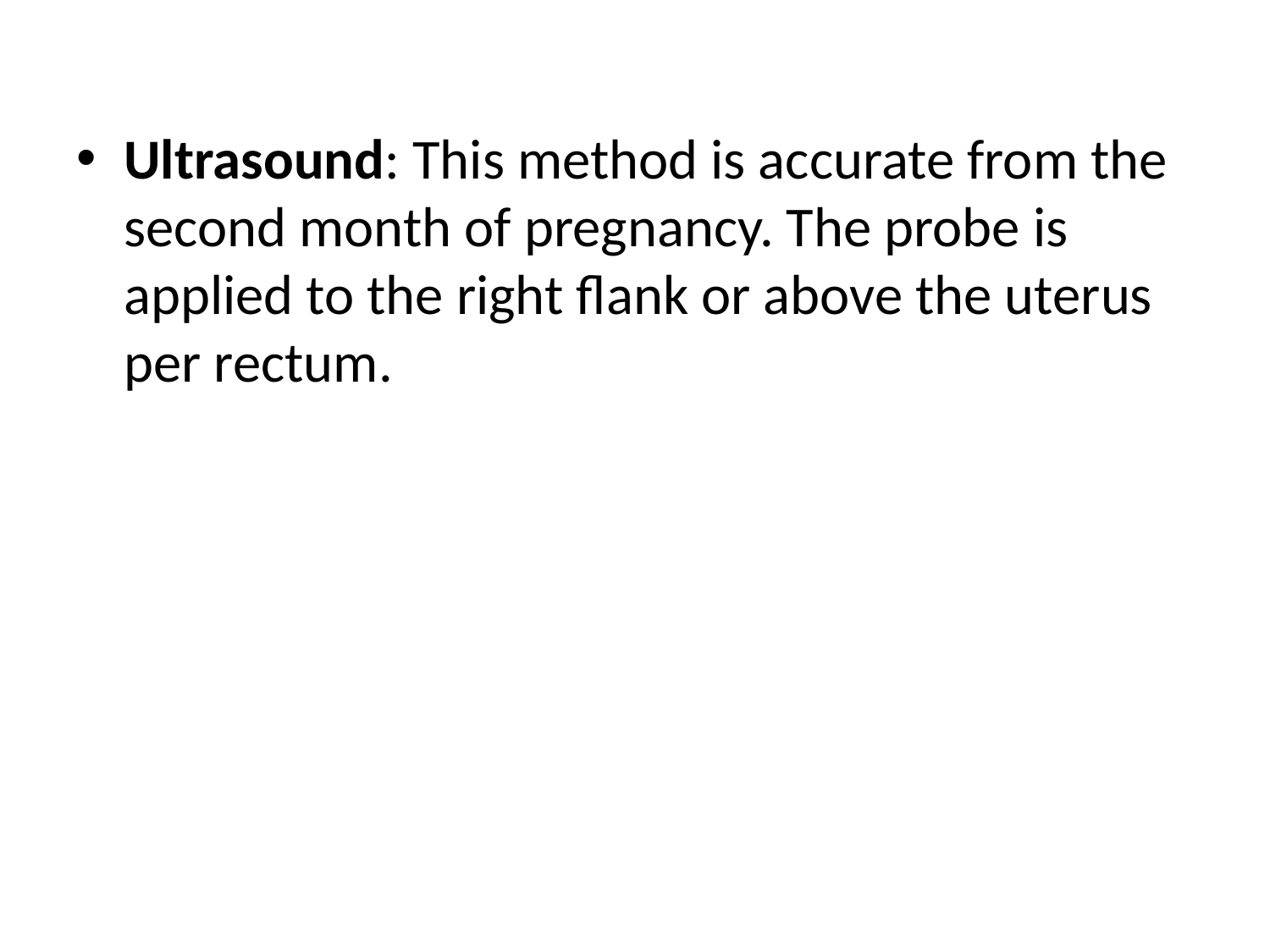

Ultrasound: This method is accurate from the second month of pregnancy. The probe is applied to the right flank or above the uterus per rectum.